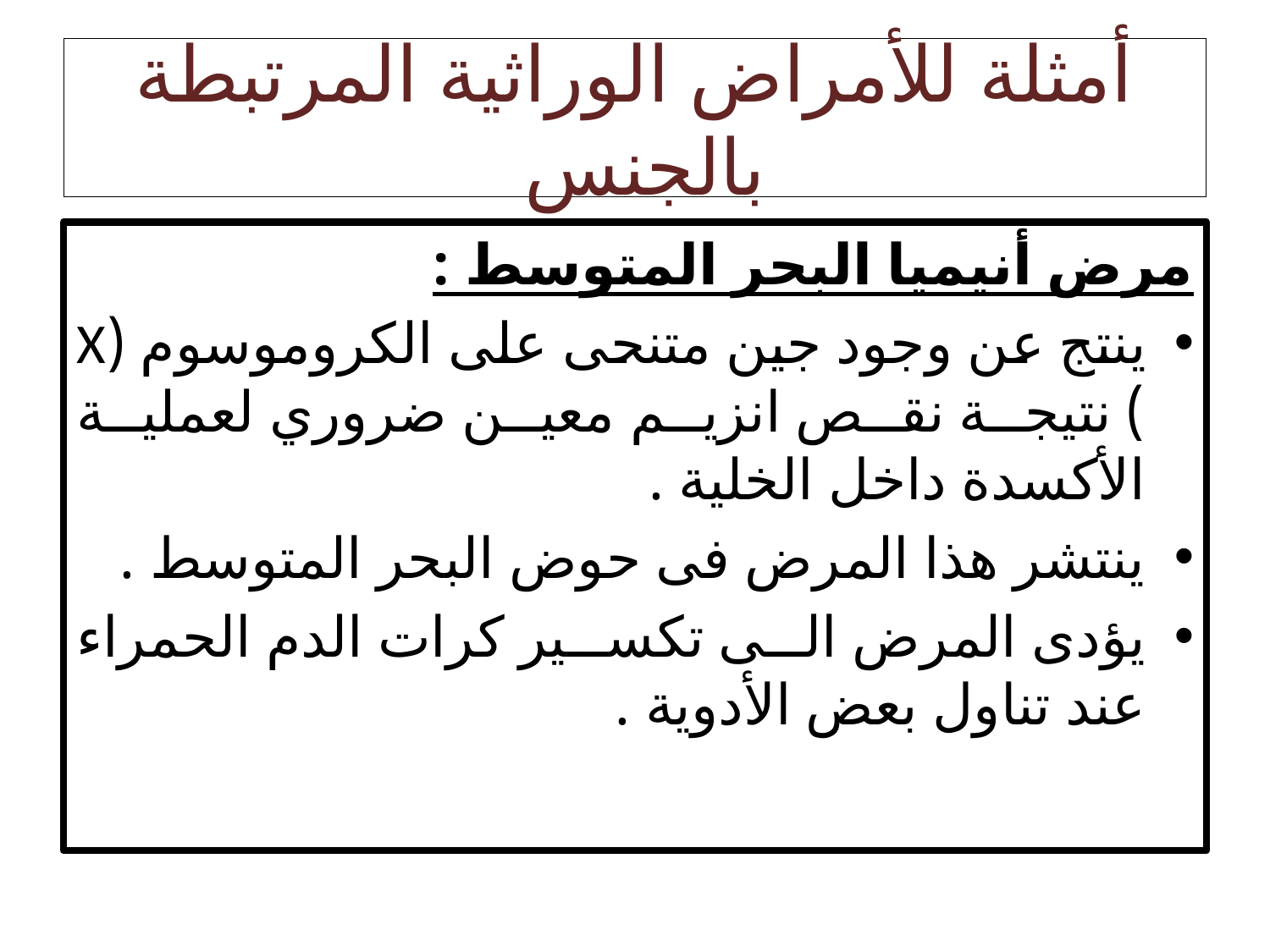

# أمثلة للأمراض الوراثية المرتبطة بالجنس
مرض أنيميا البحر المتوسط :
ينتج عن وجود جين متنحى على الكروموسوم (X ) نتيجة نقص انزيم معين ضروري لعملية الأكسدة داخل الخلية .
ينتشر هذا المرض فى حوض البحر المتوسط .
يؤدى المرض الى تكسير كرات الدم الحمراء عند تناول بعض الأدوية .